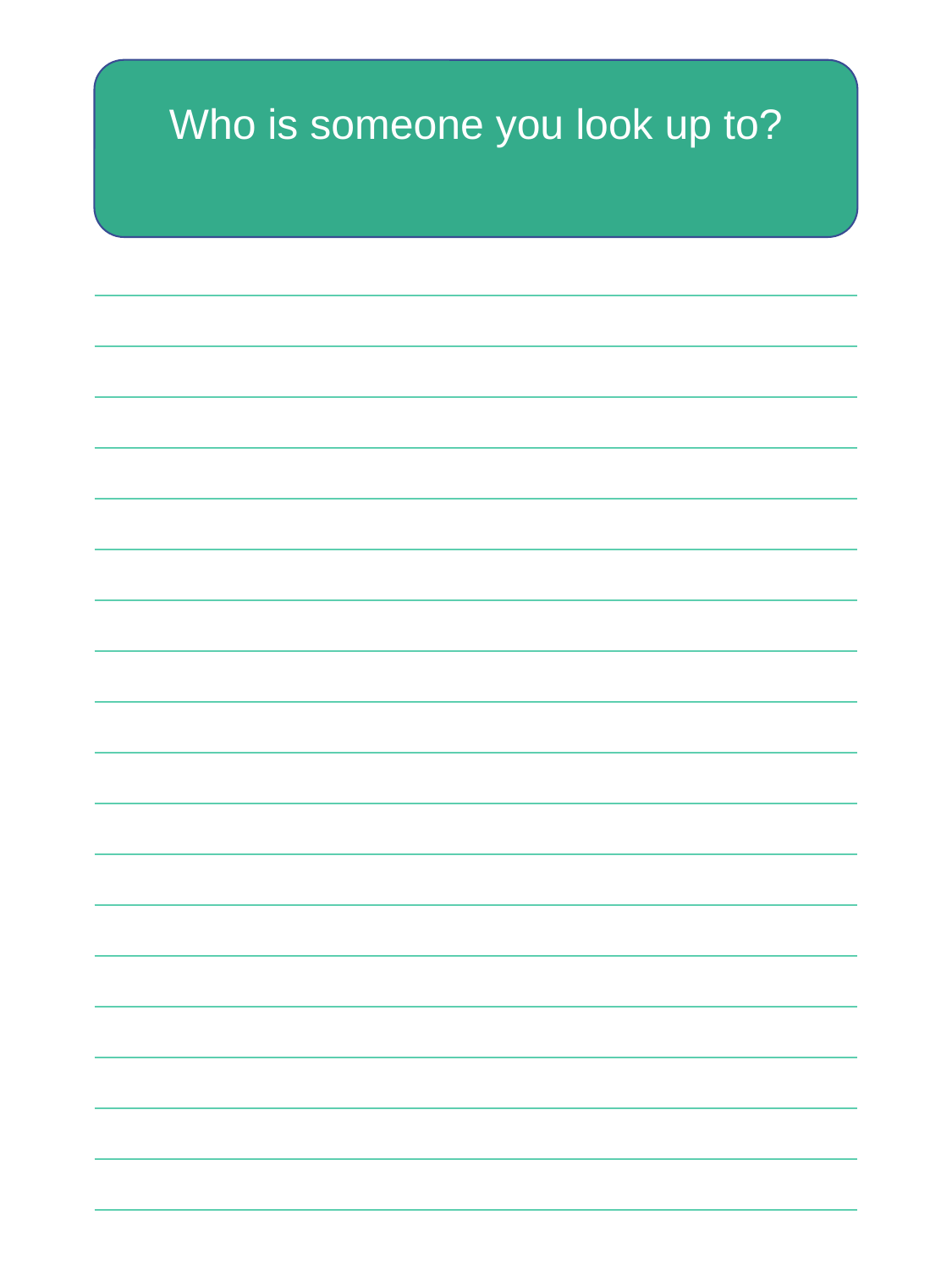

Who is someone you look up to?
|  |
| --- |
|  |
|  |
|  |
|  |
|  |
|  |
|  |
|  |
|  |
|  |
|  |
|  |
|  |
|  |
|  |
|  |
|  |